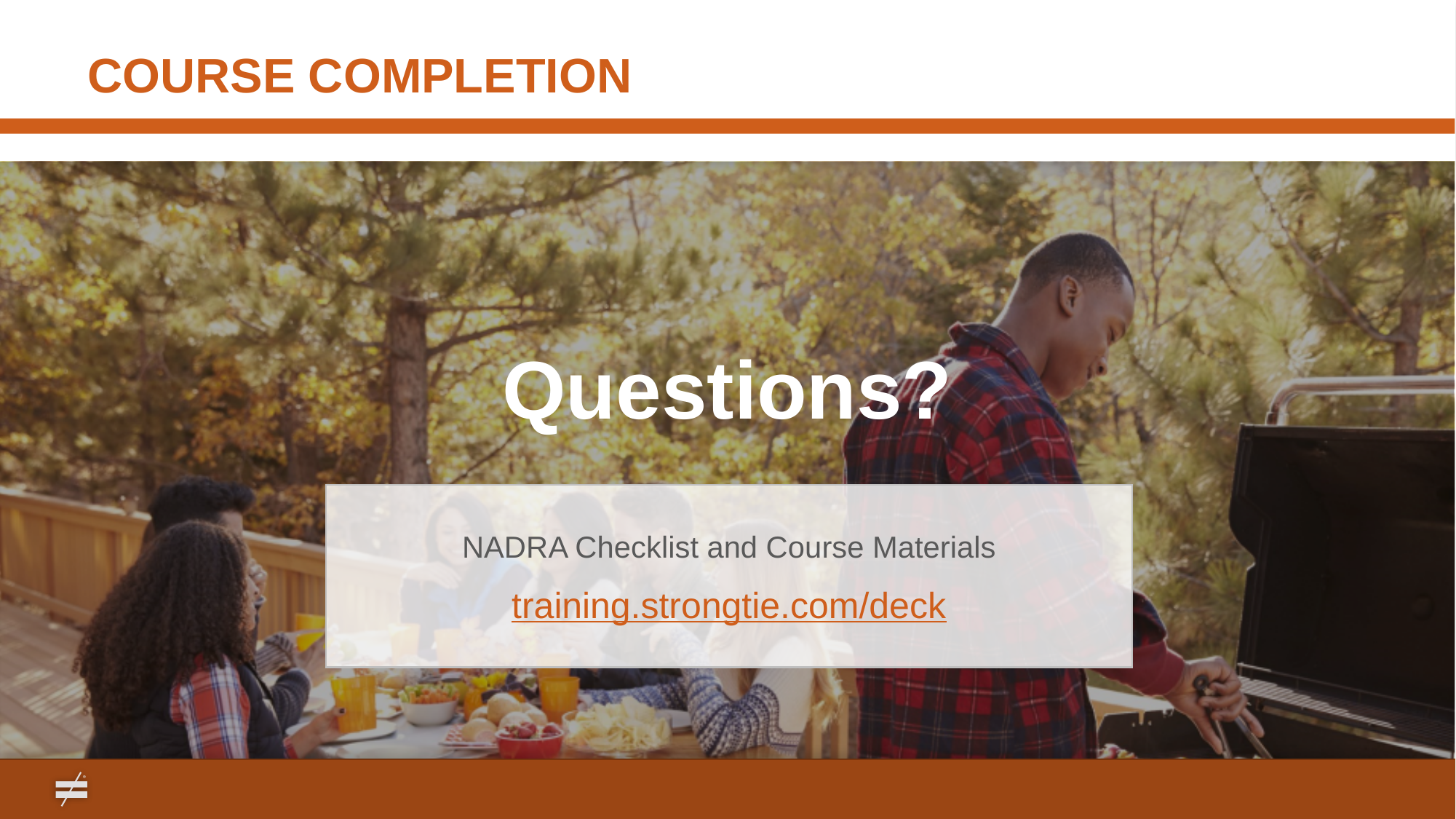

# COURSE COMPLETION
Questions?
NADRA Checklist and Course Materials
training.strongtie.com/deck